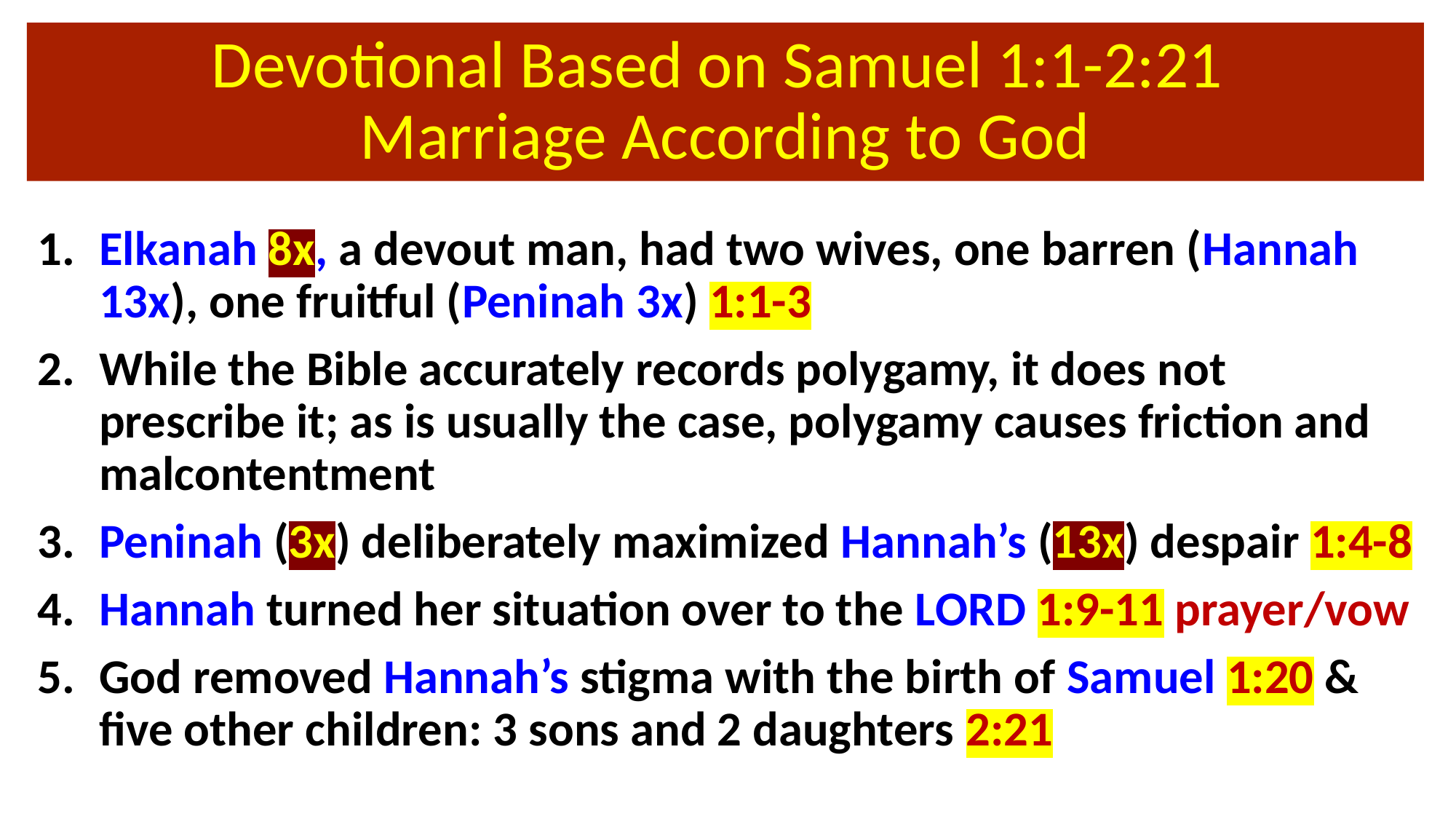

# Devotional Based on Samuel 1:1-2:21 Marriage According to God
Elkanah 8x, a devout man, had two wives, one barren (Hannah 13x), one fruitful (Peninah 3x) 1:1-3
While the Bible accurately records polygamy, it does not prescribe it; as is usually the case, polygamy causes friction and malcontentment
Peninah (3x) deliberately maximized Hannah’s (13x) despair 1:4-8
Hannah turned her situation over to the Lord 1:9-11 prayer/vow
God removed Hannah’s stigma with the birth of Samuel 1:20 & five other children: 3 sons and 2 daughters 2:21